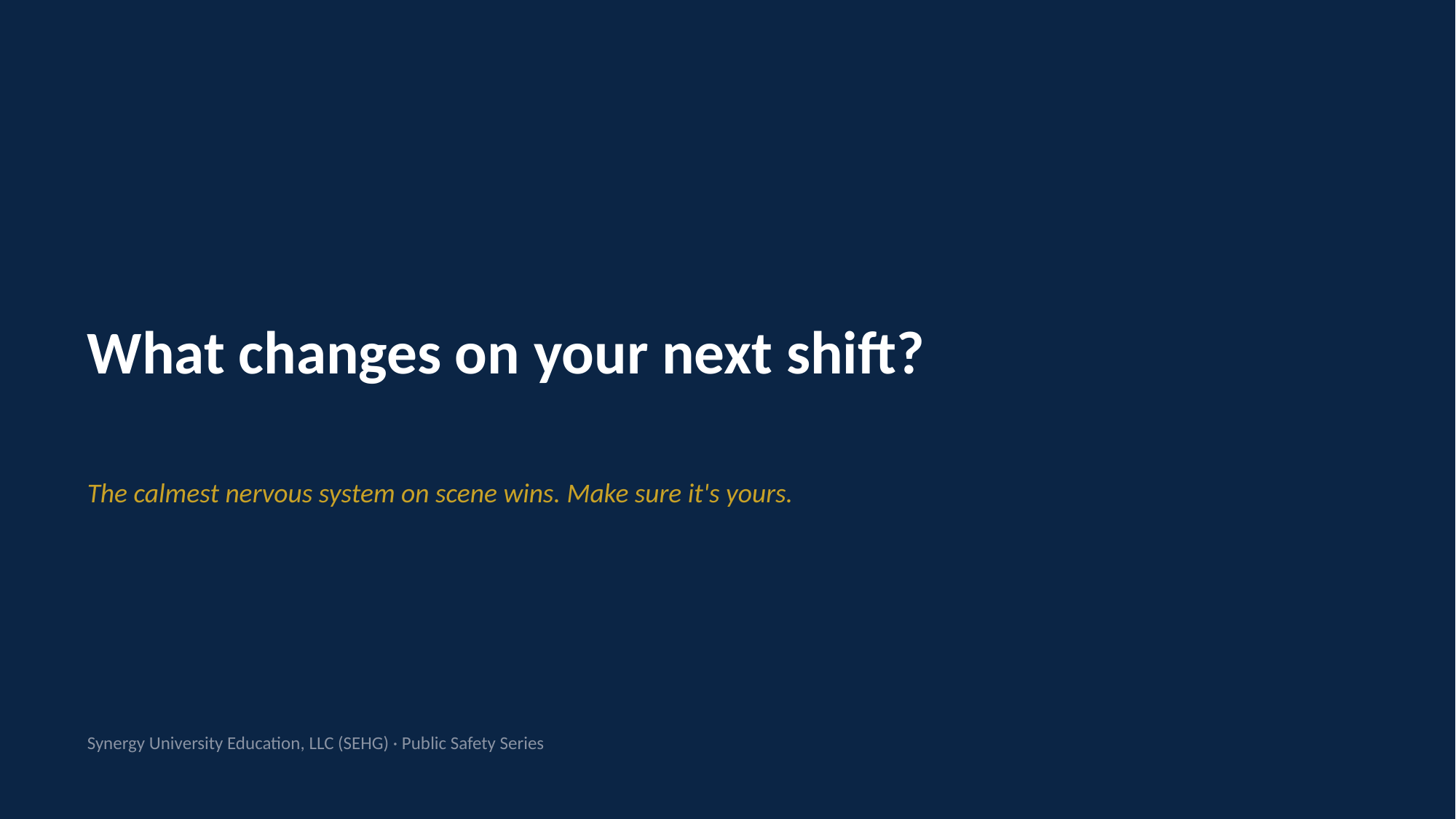

What changes on your next shift?
The calmest nervous system on scene wins. Make sure it's yours.
Synergy University Education, LLC (SEHG) · Public Safety Series